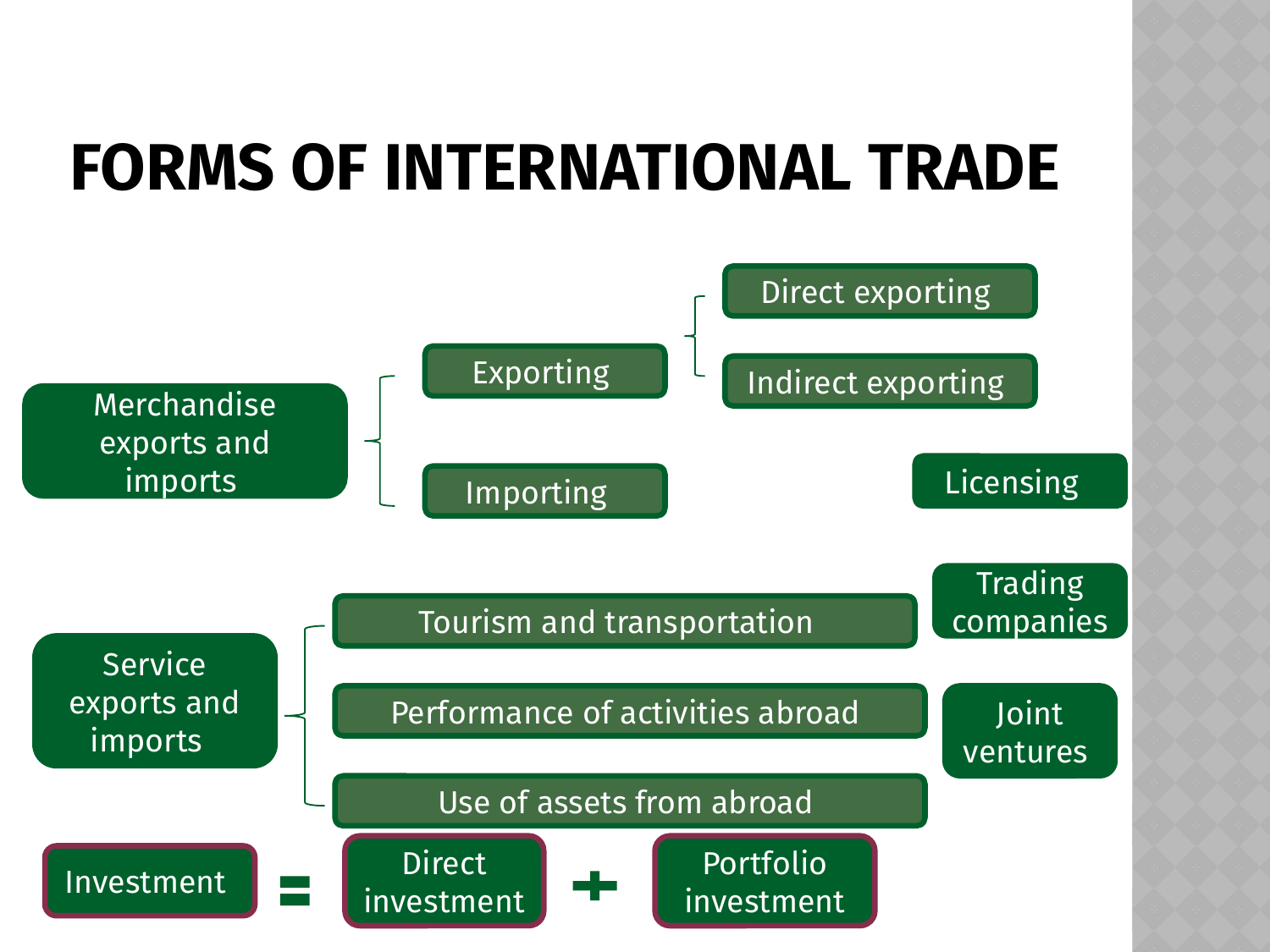

# Forms of international trade
Direct exporting

Exporting
Indirect exporting

Merchandise exports and imports
Licensing
Importing
Trading companies
Tourism and transportation

Service exports and imports
Performance of activities abroad
Joint ventures
Use of assets from abroad
Direct investment
Portfolio investment
Investment